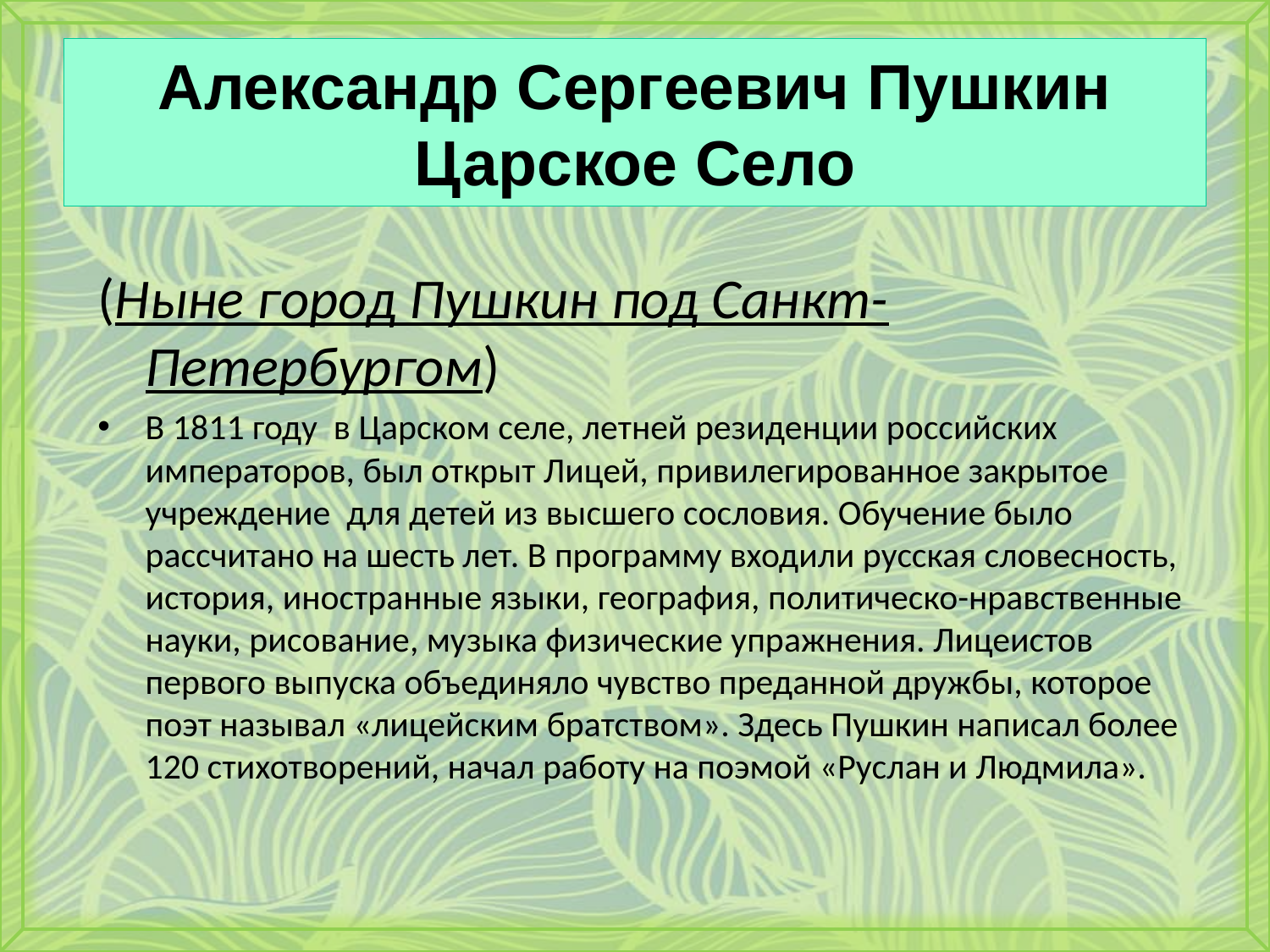

# Александр Сергеевич Пушкин Царское Село
(Ныне город Пушкин под Санкт-Петербургом)
В 1811 году  в Царском селе, летней резиденции российских императоров, был открыт Лицей, привилегированное закрытое учреждение  для детей из высшего сословия. Обучение было рассчитано на шесть лет. В программу входили русская словесность, история, иностранные языки, география, политическо-нравственные науки, рисование, музыка физические упражнения. Лицеистов первого выпуска объединяло чувство преданной дружбы, которое поэт называл «лицейским братством». Здесь Пушкин написал более 120 стихотворений, начал работу на поэмой «Руслан и Людмила».